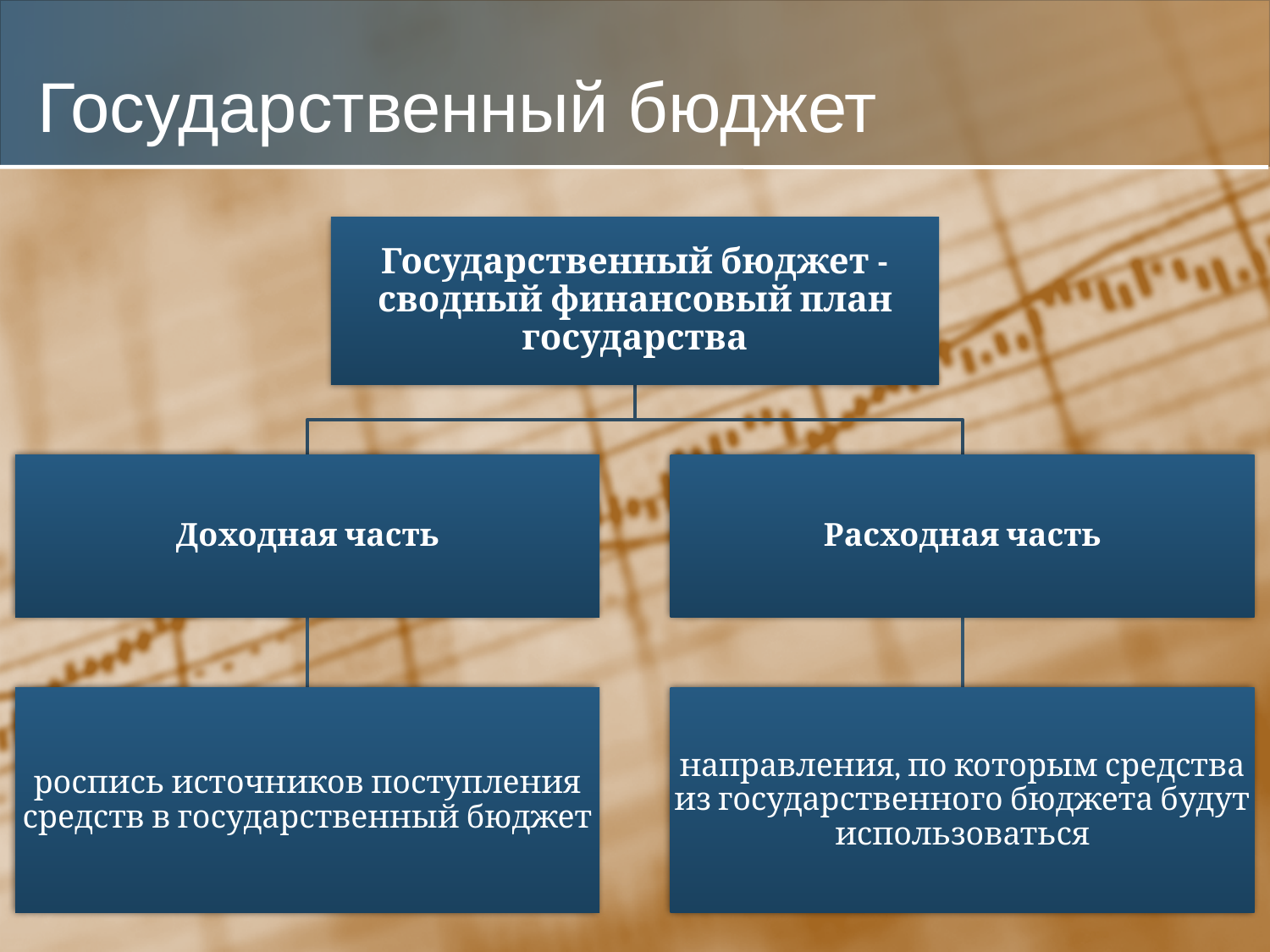

# Государственный бюджет
Государственный бюджет - сводный финансовый план государства
Доходная часть
роспись источников поступления средств в государственный бюджет
Расходная часть
направления, по которым средства из государственного бюджета будут использоваться